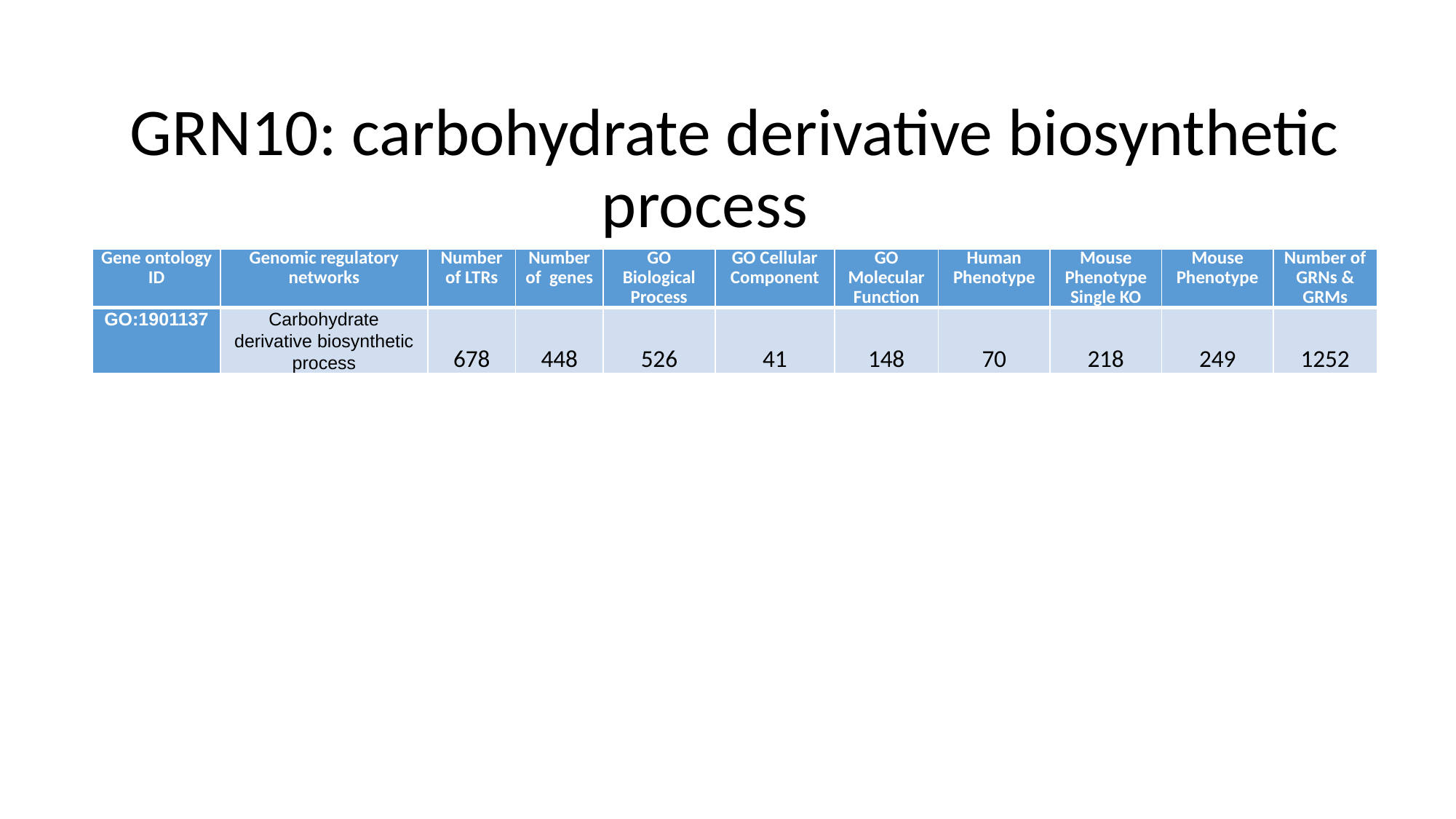

# GRN10: carbohydrate derivative biosynthetic process
| Gene ontology ID | Genomic regulatory networks | Number of LTRs | Number of genes | GO Biological Process | GO Cellular Component | GO Molecular Function | Human Phenotype | Mouse Phenotype Single KO | Mouse Phenotype | Number of GRNs & GRMs |
| --- | --- | --- | --- | --- | --- | --- | --- | --- | --- | --- |
| GO:1901137 | Carbohydrate derivative biosynthetic process | 678 | 448 | 526 | 41 | 148 | 70 | 218 | 249 | 1252 |